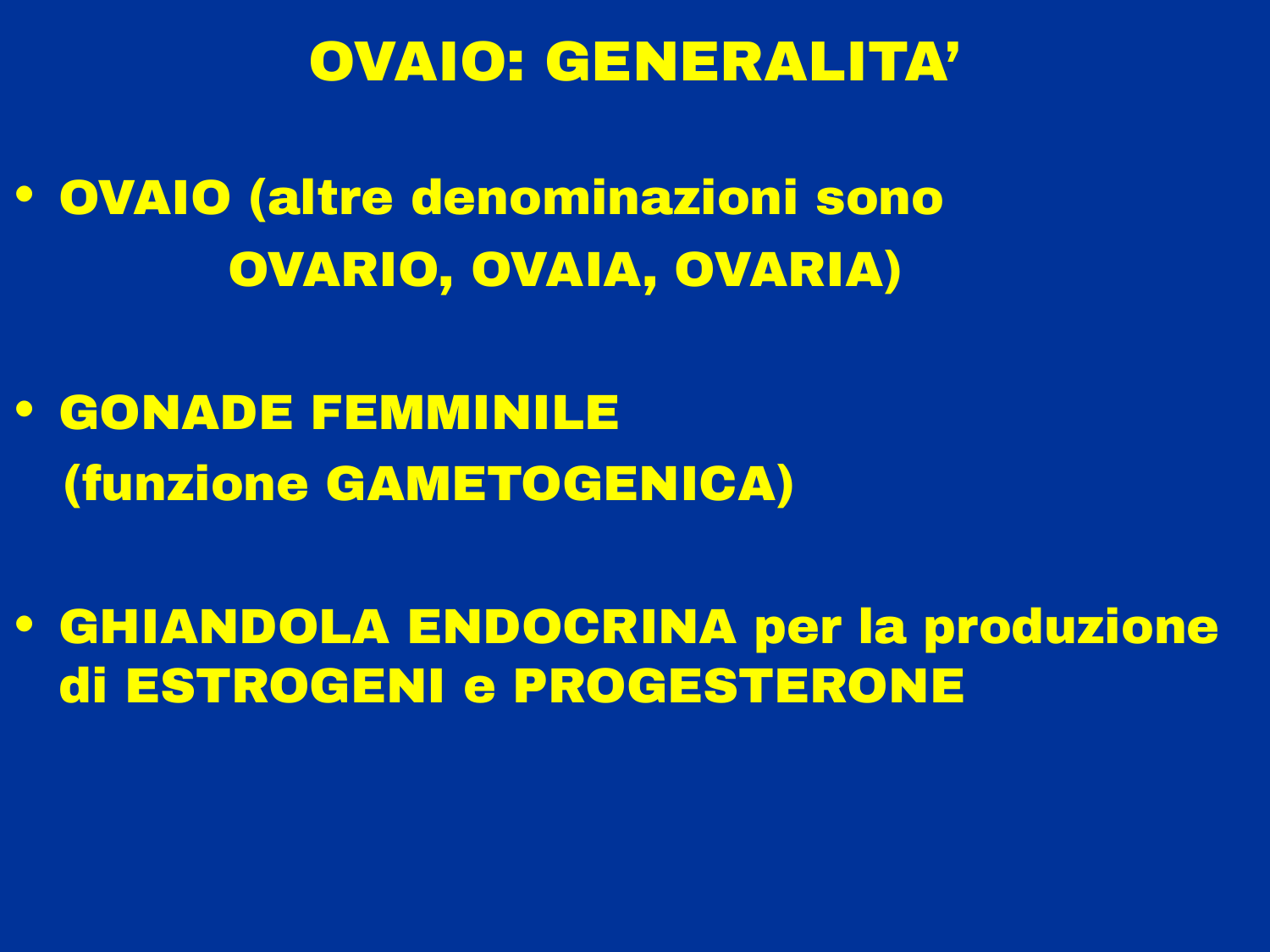

# OVAIO: GENERALITA’
OVAIO (altre denominazioni sono
             OVARIO, OVAIA, OVARIA)

GONADE FEMMINILE
   (funzione GAMETOGENICA)

GHIANDOLA ENDOCRINA per la produzione di ESTROGENI e PROGESTERONE